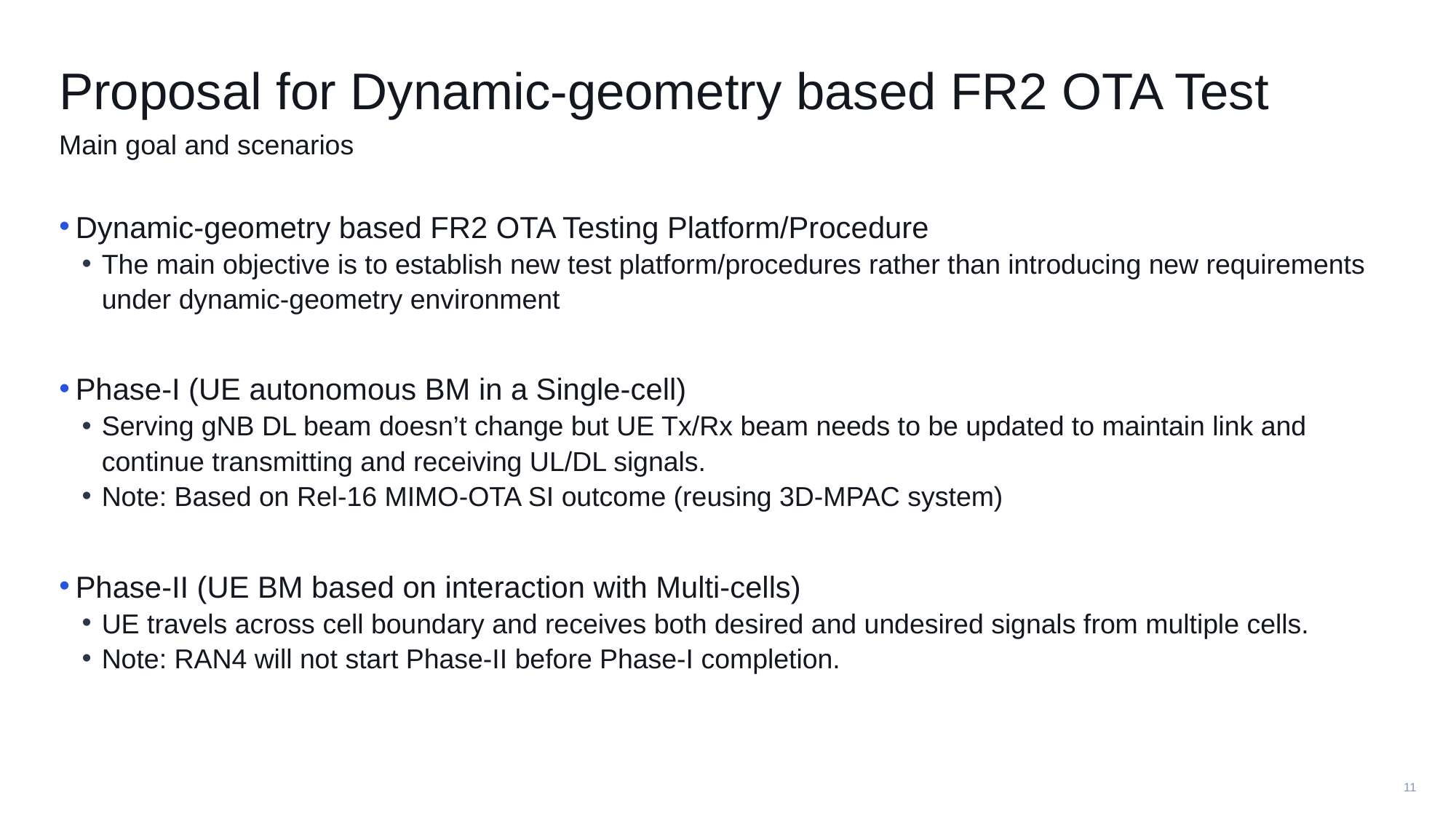

# Proposal for Dynamic-geometry based FR2 OTA Test
Main goal and scenarios
Dynamic-geometry based FR2 OTA Testing Platform/Procedure
The main objective is to establish new test platform/procedures rather than introducing new requirements under dynamic-geometry environment

Phase-I (UE autonomous BM in a Single-cell)
Serving gNB DL beam doesn’t change but UE Tx/Rx beam needs to be updated to maintain link and continue transmitting and receiving UL/DL signals.
Note: Based on Rel-16 MIMO-OTA SI outcome (reusing 3D-MPAC system)

Phase-II (UE BM based on interaction with Multi-cells)
UE travels across cell boundary and receives both desired and undesired signals from multiple cells.
Note: RAN4 will not start Phase-II before Phase-I completion.